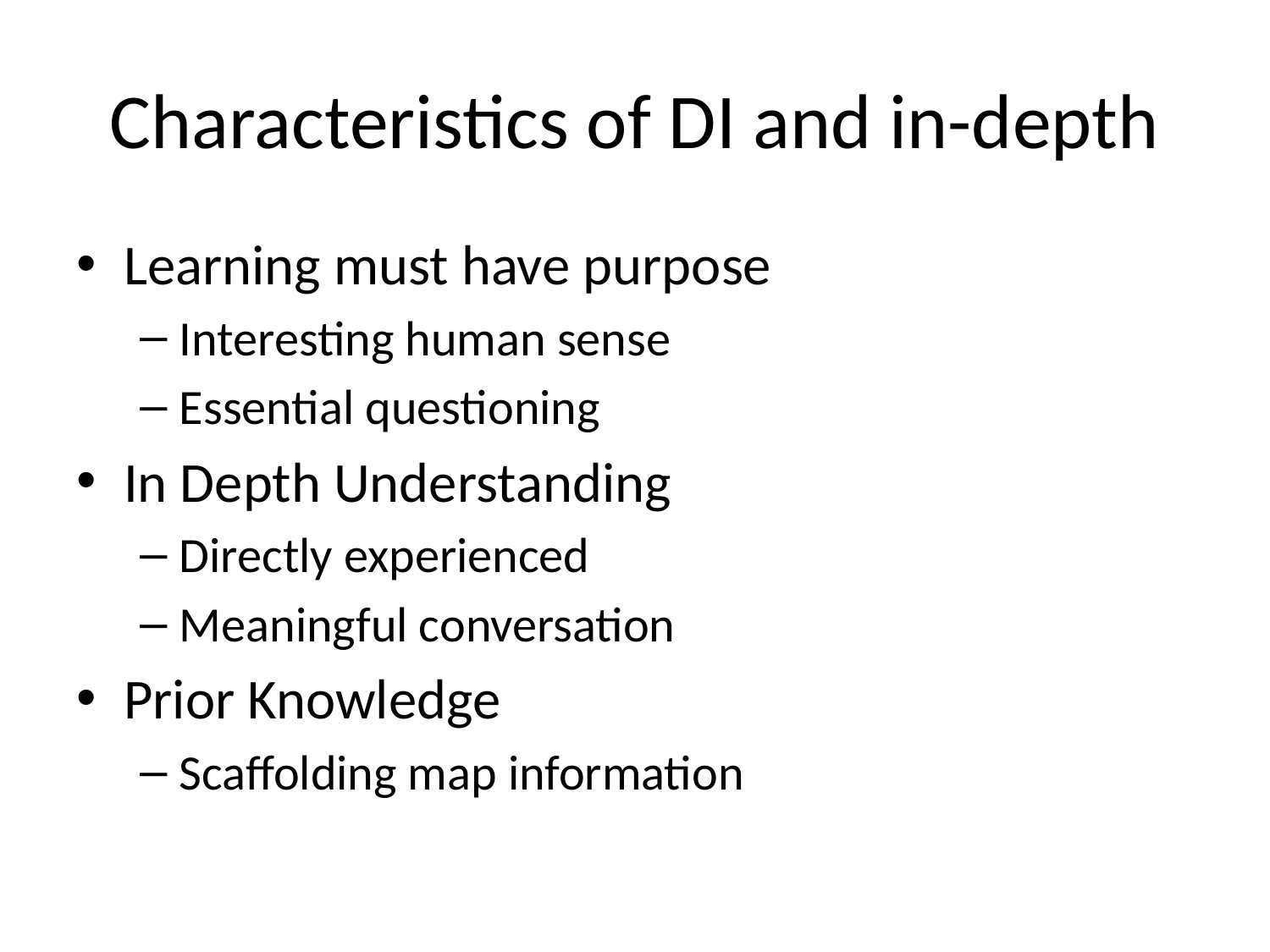

# Characteristics of DI and in-depth
Learning must have purpose
Interesting human sense
Essential questioning
In Depth Understanding
Directly experienced
Meaningful conversation
Prior Knowledge
Scaffolding map information